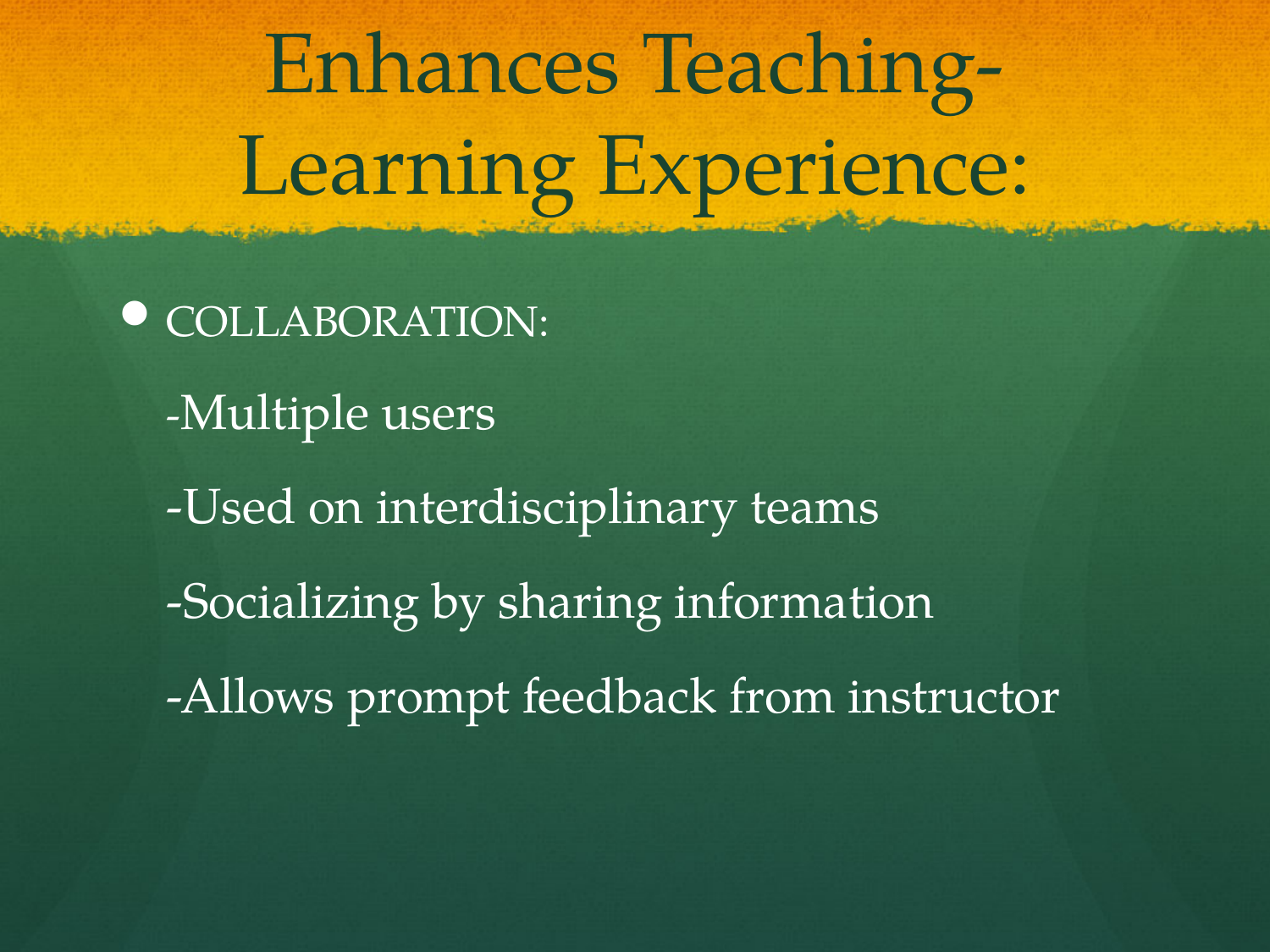

# Enhances Teaching-Learning Experience:
COLLABORATION:
	-Multiple users
	-Used on interdisciplinary teams
	-Socializing by sharing information
	-Allows prompt feedback from instructor